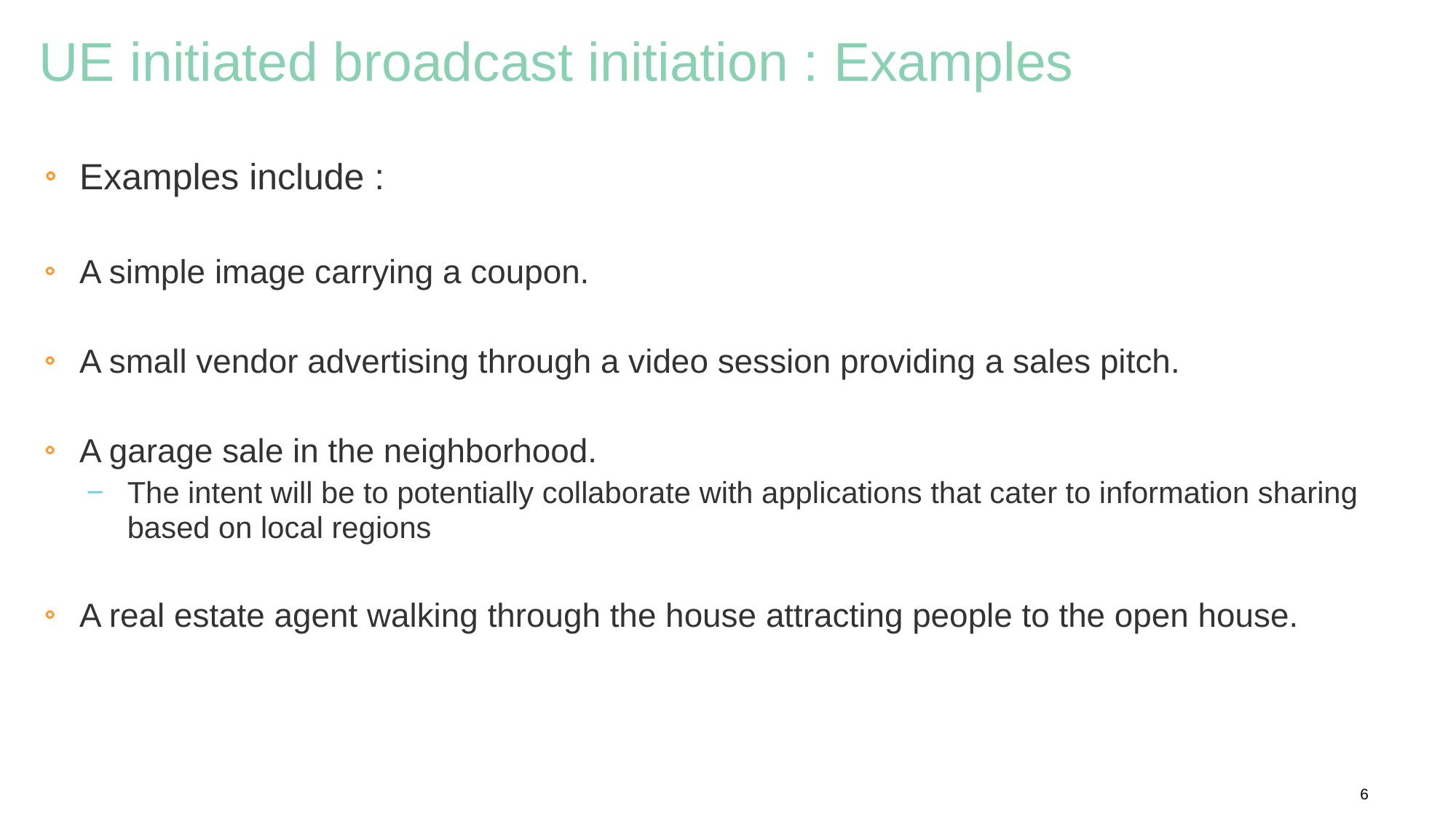

# UE initiated broadcast initiation : Examples
Examples include :

A simple image carrying a coupon.

A small vendor advertising through a video session providing a sales pitch.

A garage sale in the neighborhood.
The intent will be to potentially collaborate with applications that cater to information sharing based on local regions

A real estate agent walking through the house attracting people to the open house.